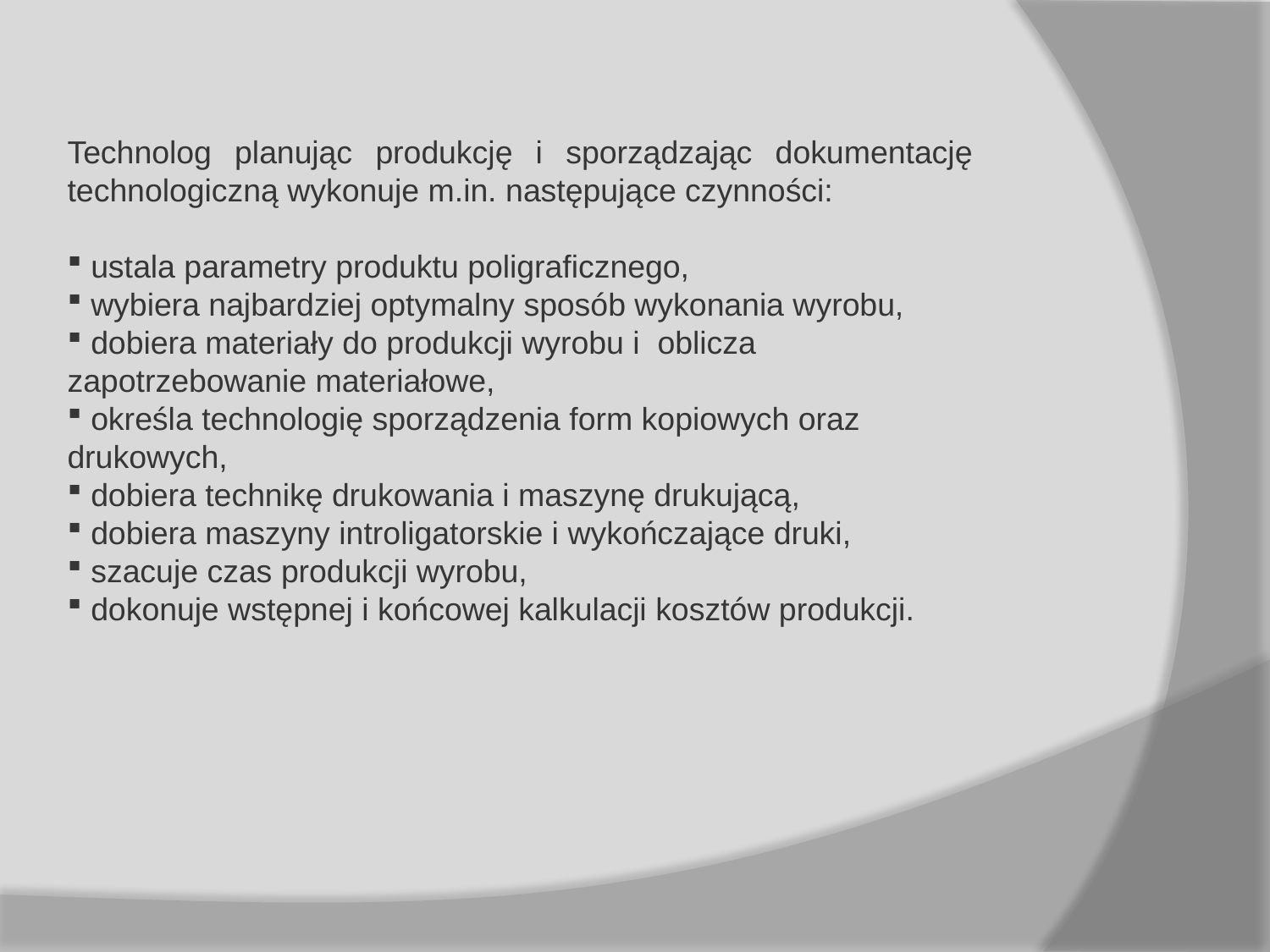

Technolog planując produkcję i sporządzając dokumentację technologiczną wykonuje m.in. następujące czynności:

 ustala parametry produktu poligraficznego,
 wybiera najbardziej optymalny sposób wykonania wyrobu,
 dobiera materiały do produkcji wyrobu i  oblicza zapotrzebowanie materiałowe,
 określa technologię sporządzenia form kopiowych oraz 	drukowych,
 dobiera technikę drukowania i maszynę drukującą,
 dobiera maszyny introligatorskie i wykończające druki,
 szacuje czas produkcji wyrobu,
 dokonuje wstępnej i końcowej kalkulacji kosztów produkcji.